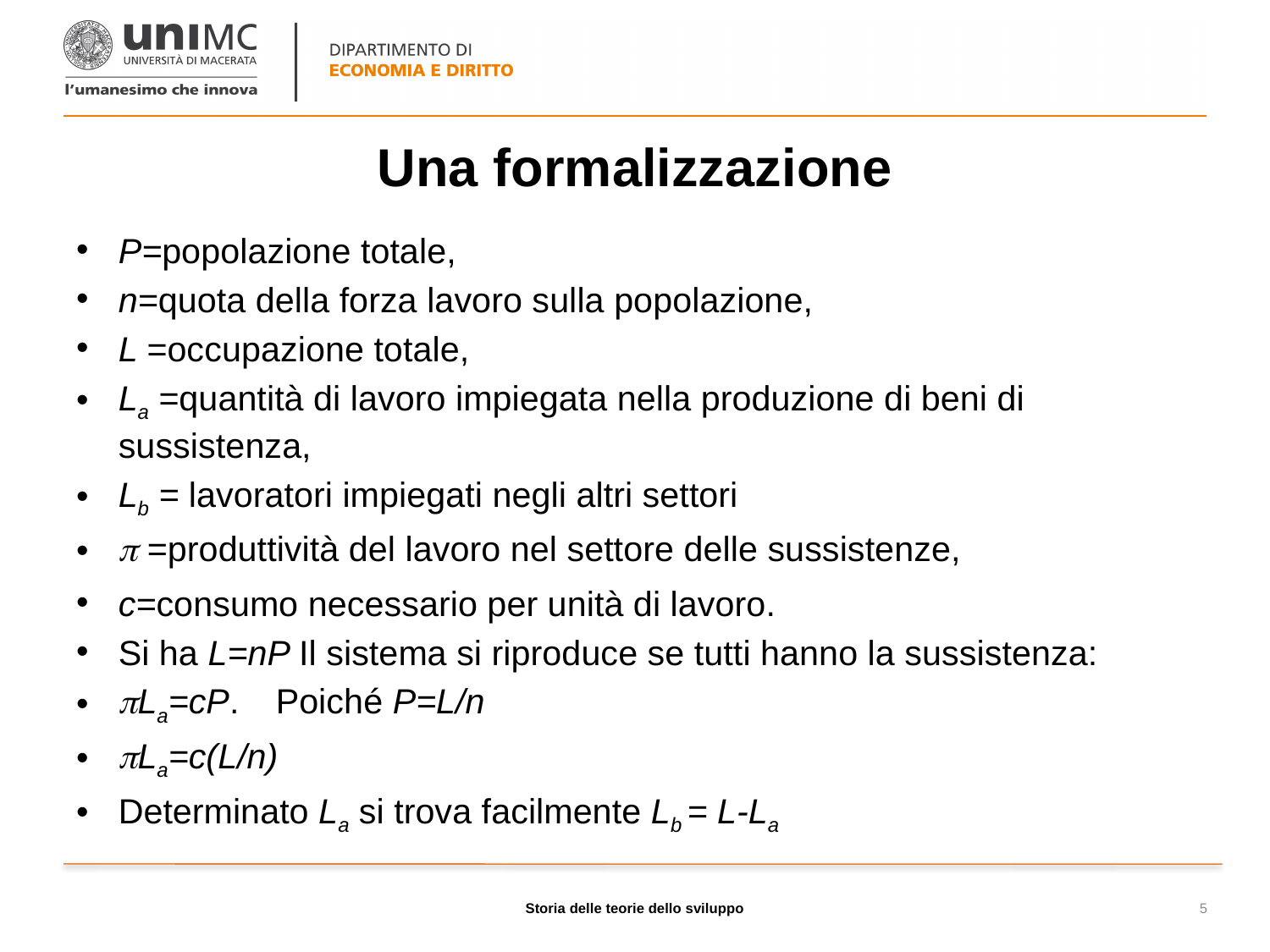

# Una formalizzazione
P=popolazione totale,
n=quota della forza lavoro sulla popolazione,
L =occupazione totale,
La =quantità di lavoro impiegata nella produzione di beni di sussistenza,
Lb = lavoratori impiegati negli altri settori
π =produttività del lavoro nel settore delle sussistenze,
c=consumo necessario per unità di lavoro.
Si ha L=nP Il sistema si riproduce se tutti hanno la sussistenza:
πLa=cP.		Poiché P=L/n
πLa=c(L/n)
Determinato La si trova facilmente Lb = L-La
Storia delle teorie dello sviluppo
5